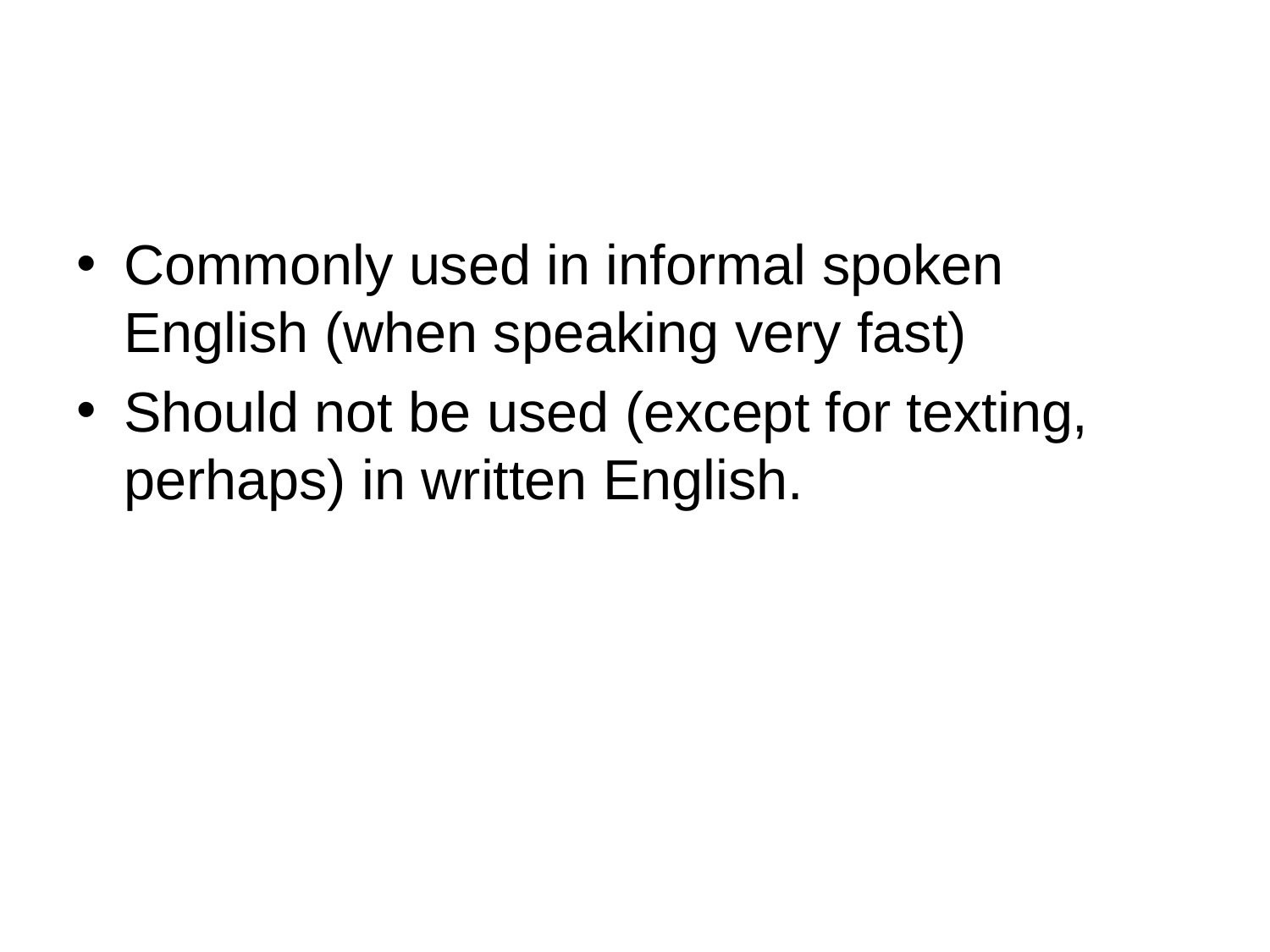

#
Commonly used in informal spoken English (when speaking very fast)
Should not be used (except for texting, perhaps) in written English.